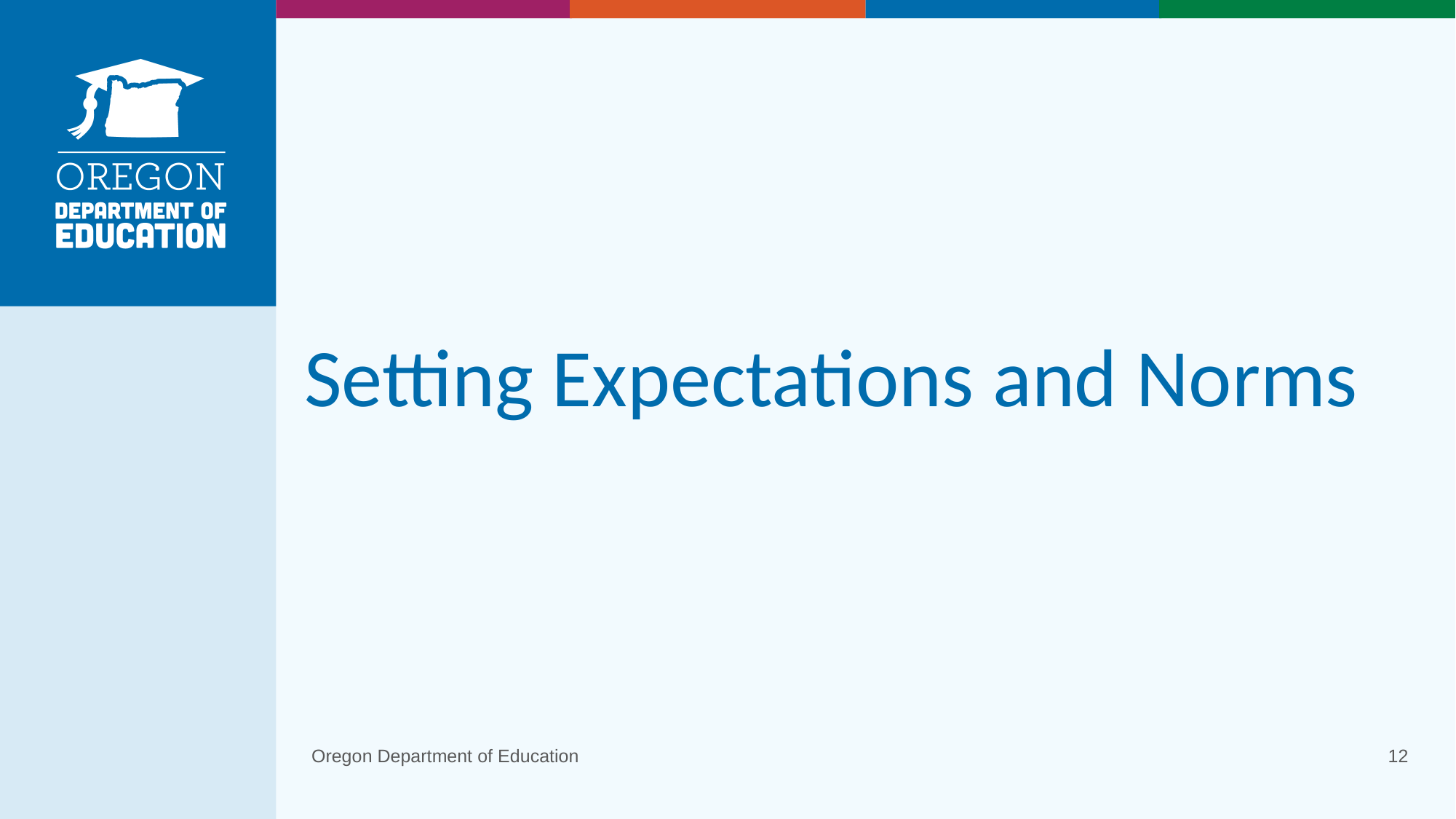

# Setting Expectations and Norms
Oregon Department of Education
12